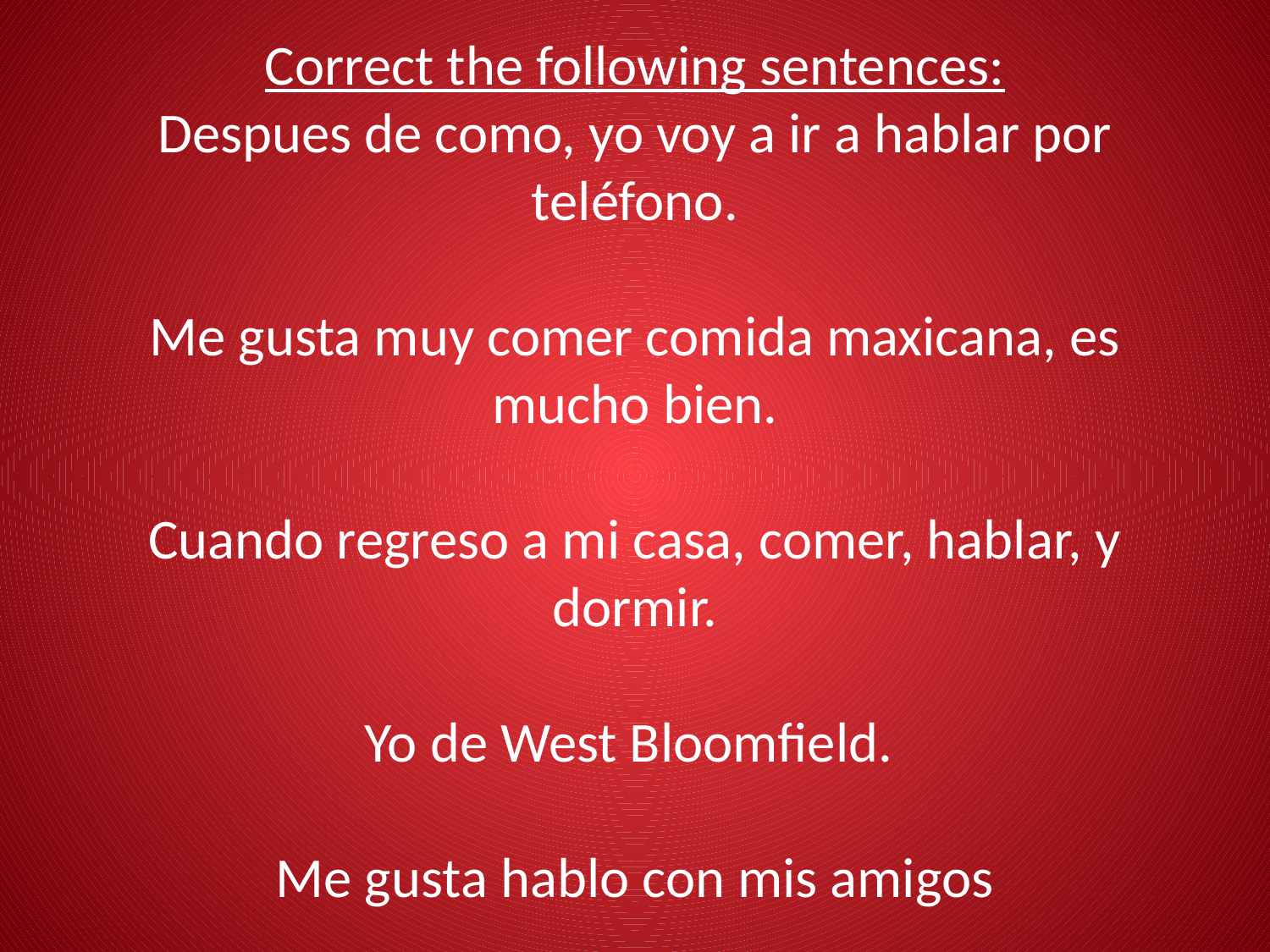

# Correct the following sentences: Despues de como, yo voy a ir a hablar por teléfono. Me gusta muy comer comida maxicana, es mucho bien. Cuando regreso a mi casa, comer, hablar, y dormir. Yo de West Bloomfield. Me gusta hablo con mis amigos